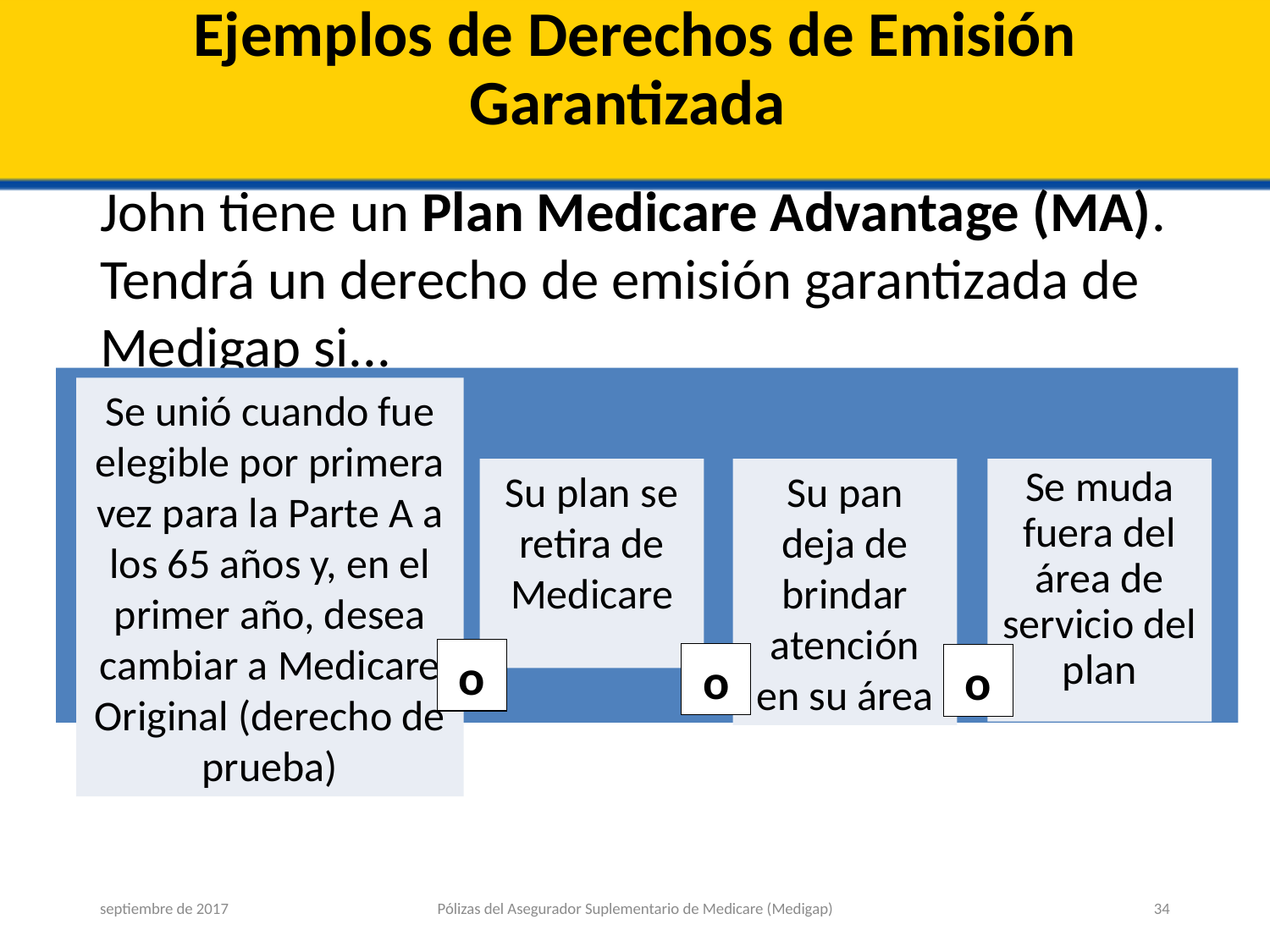

# Ejemplos de Derechos de Emisión Garantizada
John tiene un Plan Medicare Advantage (MA). Tendrá un derecho de emisión garantizada de Medigap si...

Se unió cuando fue elegible por primera vez para la Parte A a los 65 años y, en el primer año, desea cambiar a Medicare Original (derecho de prueba)
Su plan se retira de Medicare

Su pan deja de brindar atención en su área
Se muda fuera del área de servicio del plan

o
o
o
septiembre de 2017
Pólizas del Asegurador Suplementario de Medicare (Medigap)
34